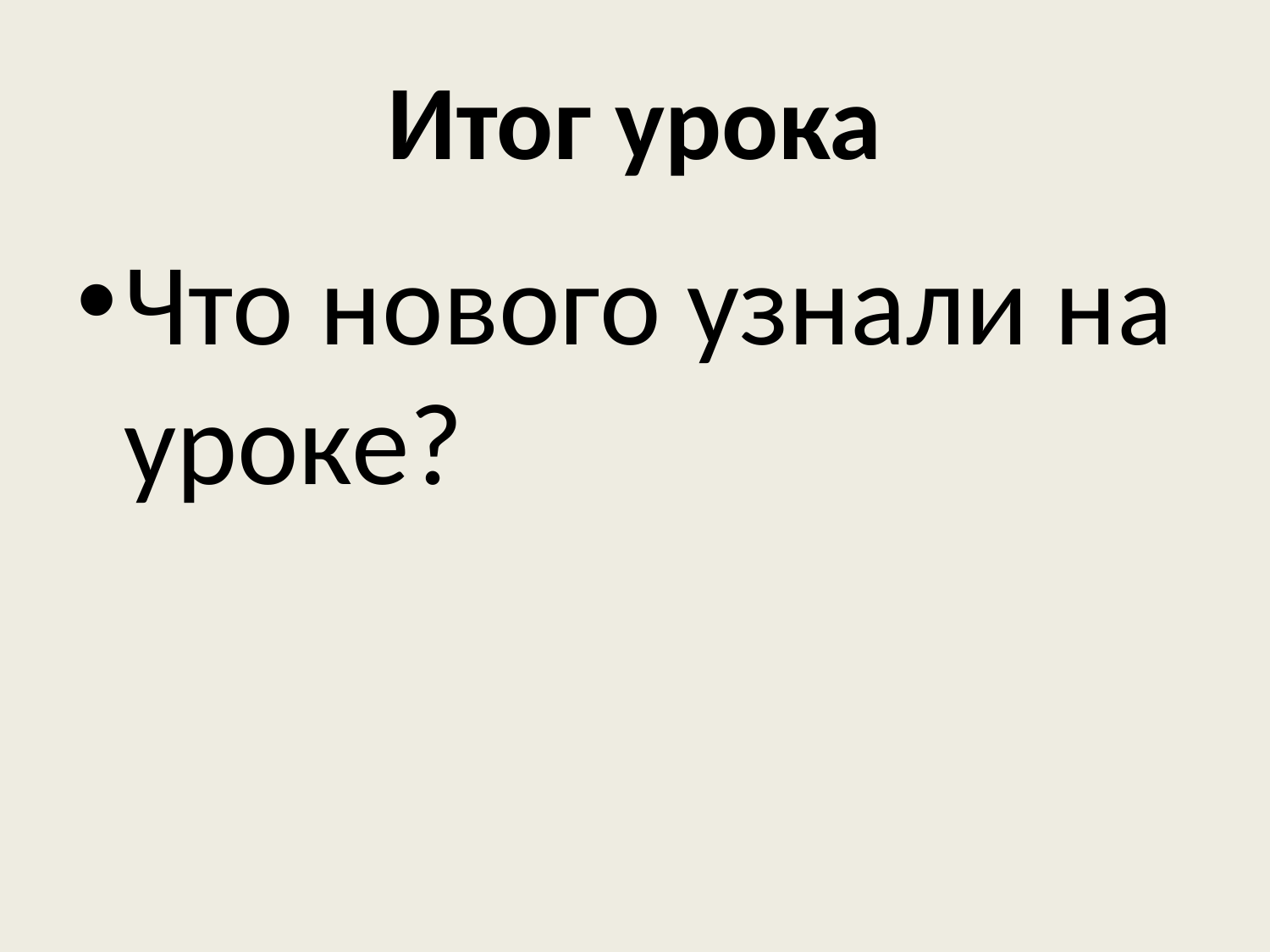

# Итог урока
Что нового узнали на уроке?